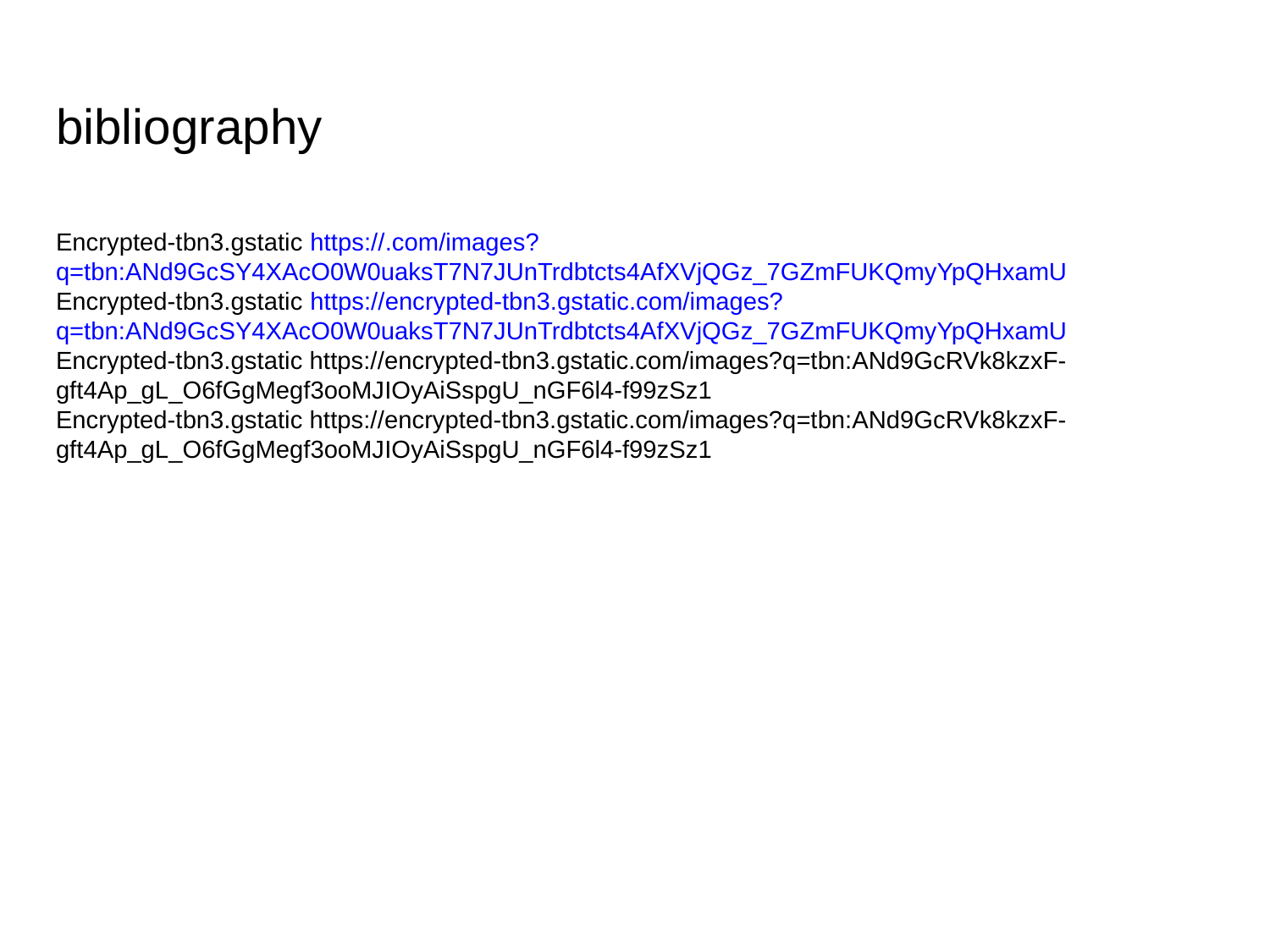

# bibliography
Encrypted-tbn3.gstatic https://.com/images?q=tbn:ANd9GcSY4XAcO0W0uaksT7N7JUnTrdbtcts4AfXVjQGz_7GZmFUKQmyYpQHxamU
Encrypted-tbn3.gstatic https://encrypted-tbn3.gstatic.com/images?q=tbn:ANd9GcSY4XAcO0W0uaksT7N7JUnTrdbtcts4AfXVjQGz_7GZmFUKQmyYpQHxamU
Encrypted-tbn3.gstatic https://encrypted-tbn3.gstatic.com/images?q=tbn:ANd9GcRVk8kzxF-gft4Ap_gL_O6fGgMegf3ooMJIOyAiSspgU_nGF6l4-f99zSz1
Encrypted-tbn3.gstatic https://encrypted-tbn3.gstatic.com/images?q=tbn:ANd9GcRVk8kzxF-gft4Ap_gL_O6fGgMegf3ooMJIOyAiSspgU_nGF6l4-f99zSz1